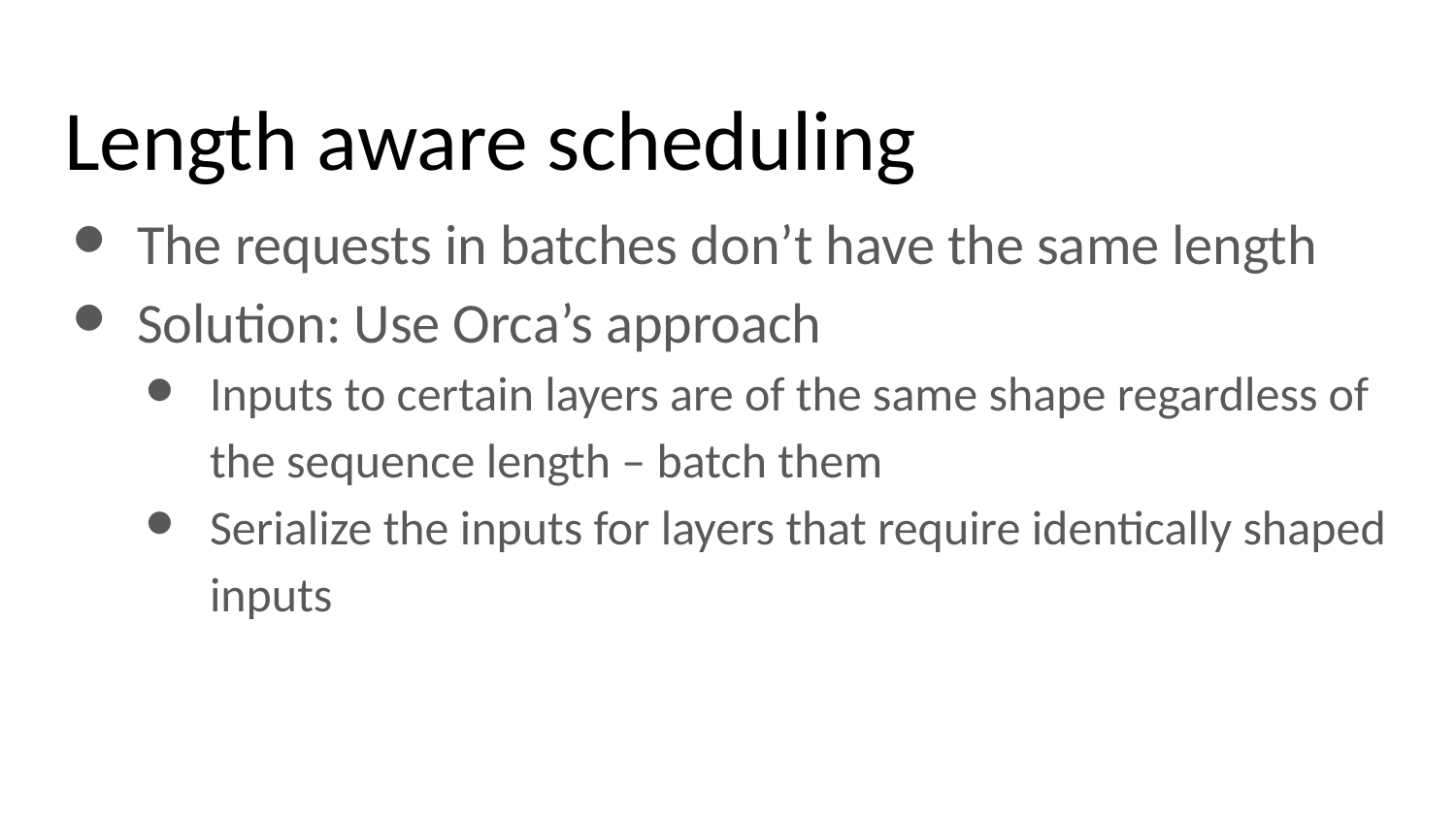

# Length aware scheduling
The requests in batches don’t have the same length
Solution: Use Orca’s approach
Inputs to certain layers are of the same shape regardless of the sequence length – batch them
Serialize the inputs for layers that require identically shaped inputs